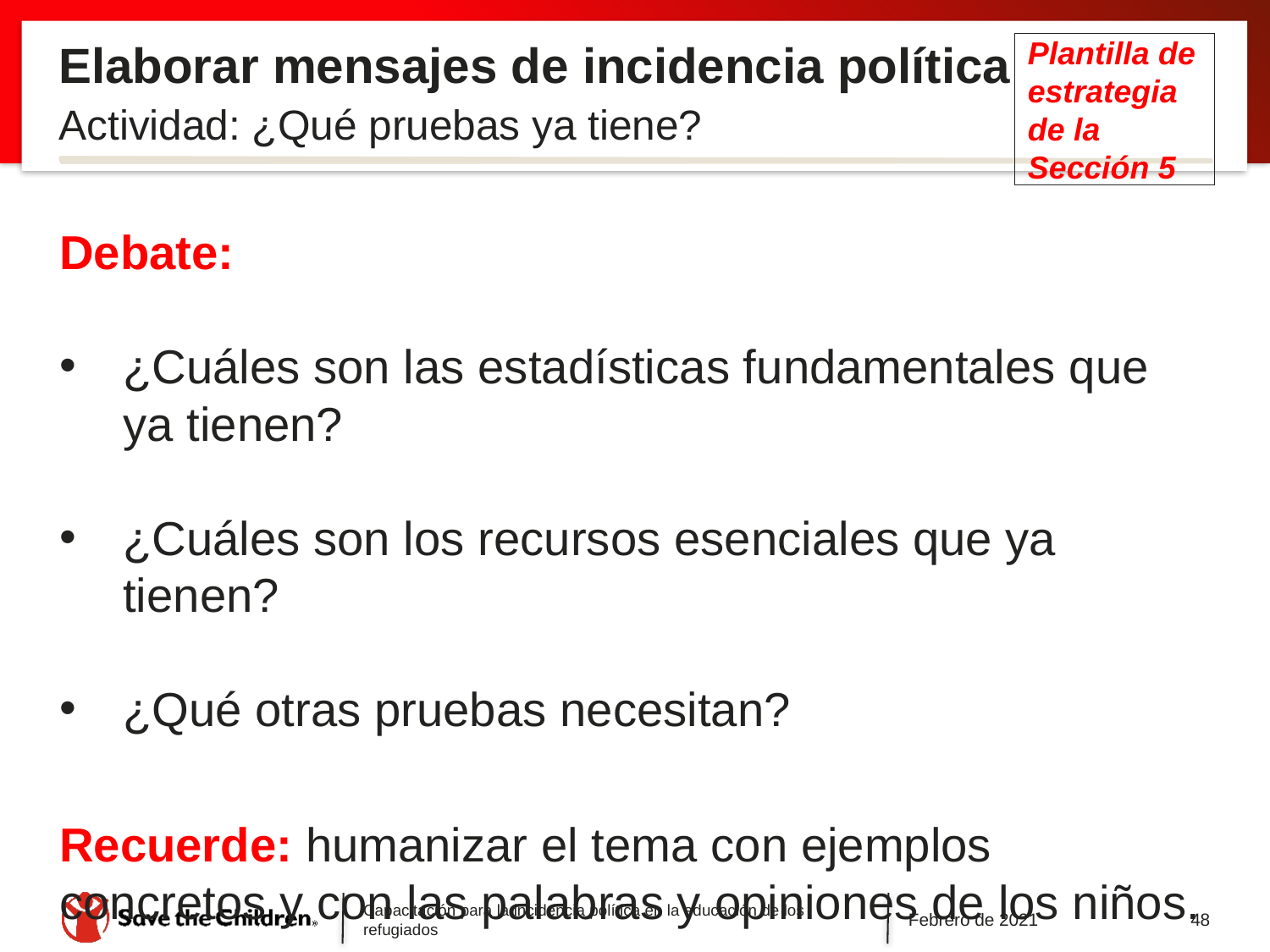

# Elaborar mensajes de incidencia política
Plantilla de estrategia de la Sección 5
Actividad: ¿Qué pruebas ya tiene?
Debate:

¿Cuáles son las estadísticas fundamentales que ya tienen?

¿Cuáles son los recursos esenciales que ya tienen?

¿Qué otras pruebas necesitan?

Recuerde: humanizar el tema con ejemplos concretos y con las palabras y opiniones de los niños.
Capacitación para la incidencia política en la educación de los refugiados
Febrero de 2021
48